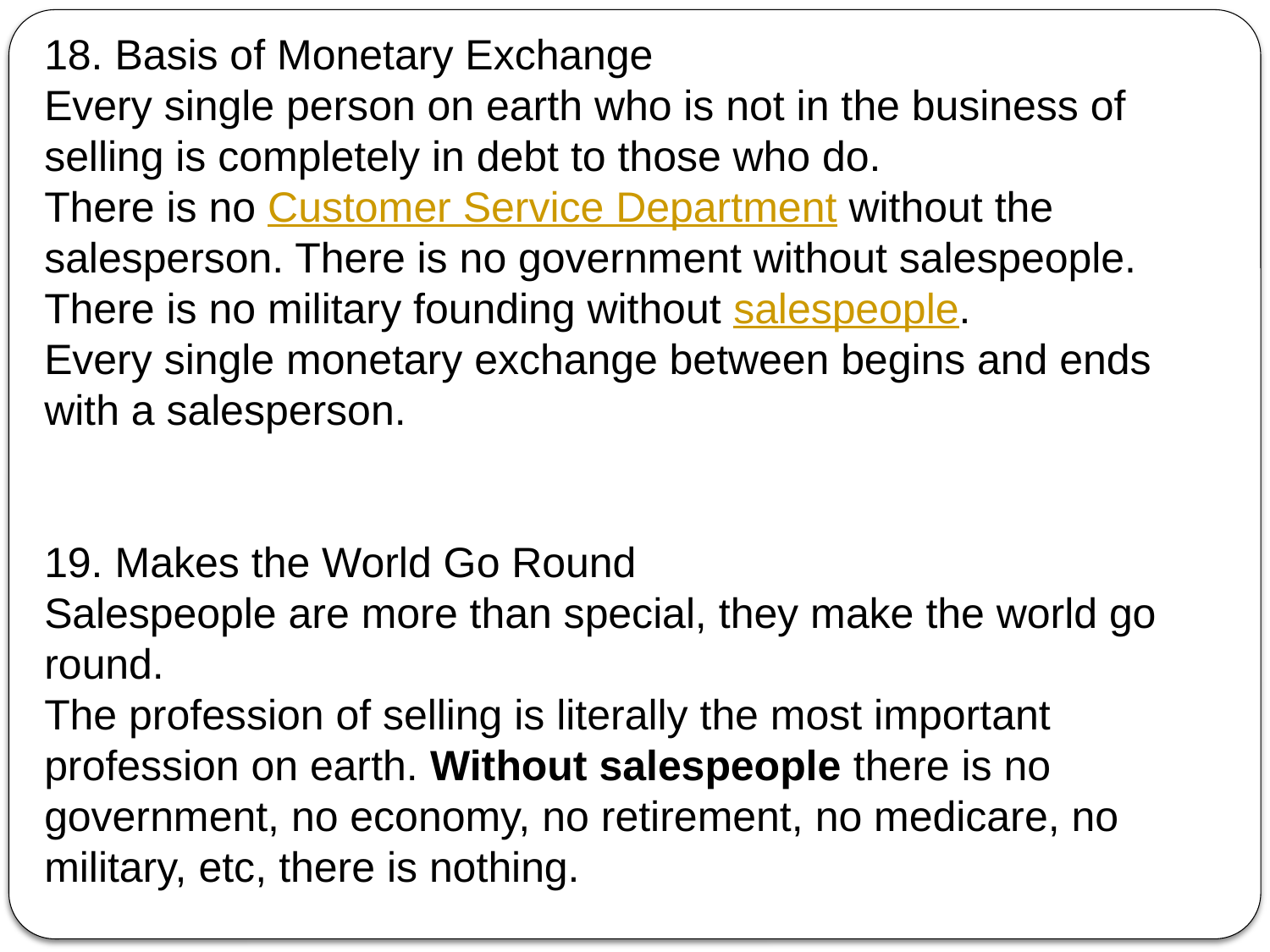

18. Basis of Monetary Exchange
Every single person on earth who is not in the business of selling is completely in debt to those who do.
There is no Customer Service Department without the salesperson. There is no government without salespeople. There is no military founding without salespeople.
Every single monetary exchange between begins and ends with a salesperson.

19. Makes the World Go Round
Salespeople are more than special, they make the world go round.
The profession of selling is literally the most important profession on earth. Without salespeople there is no government, no economy, no retirement, no medicare, no military, etc, there is nothing.